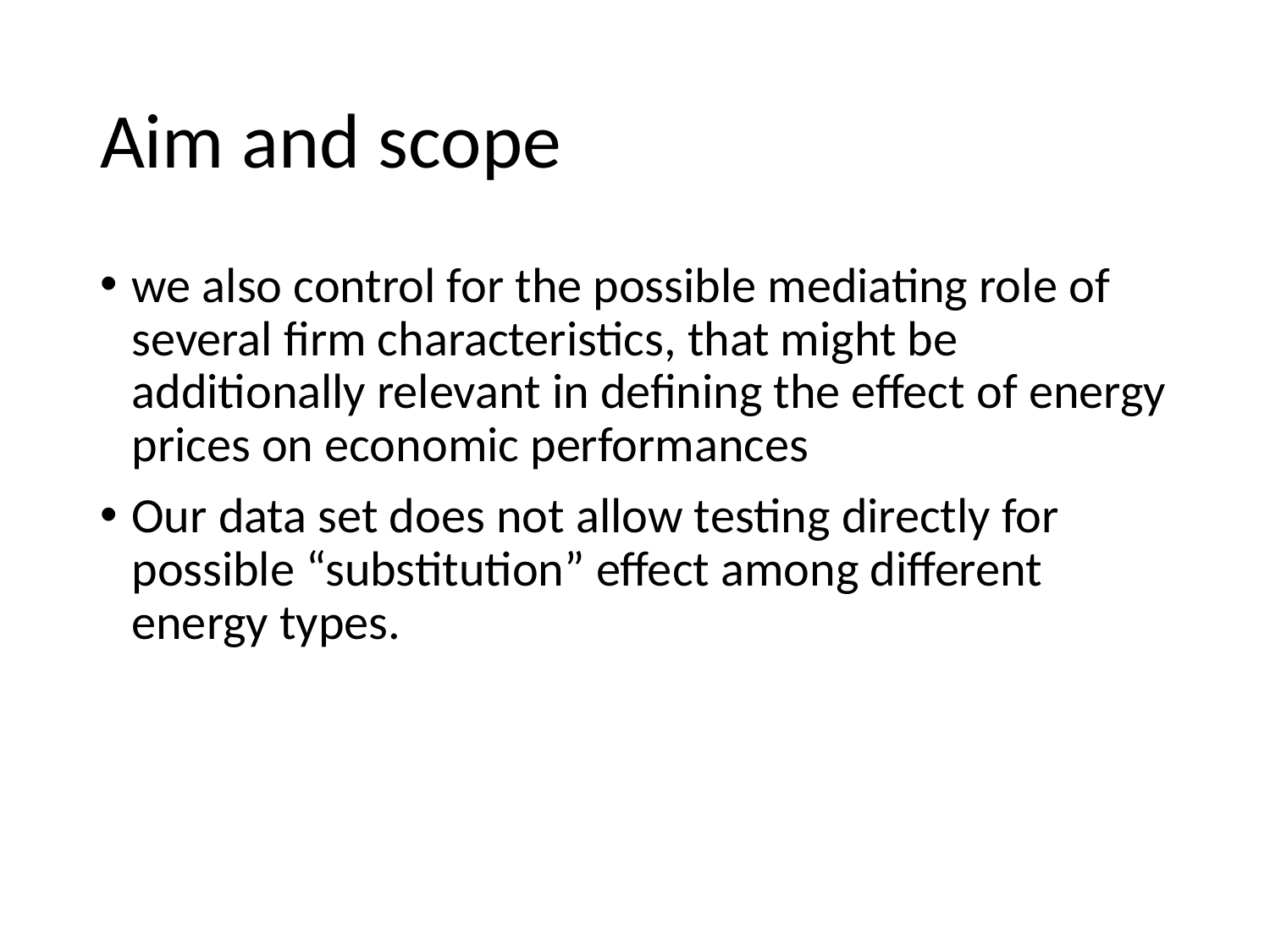

# Aim and scope
we also control for the possible mediating role of several firm characteristics, that might be additionally relevant in defining the effect of energy prices on economic performances
Our data set does not allow testing directly for possible “substitution” effect among different energy types.